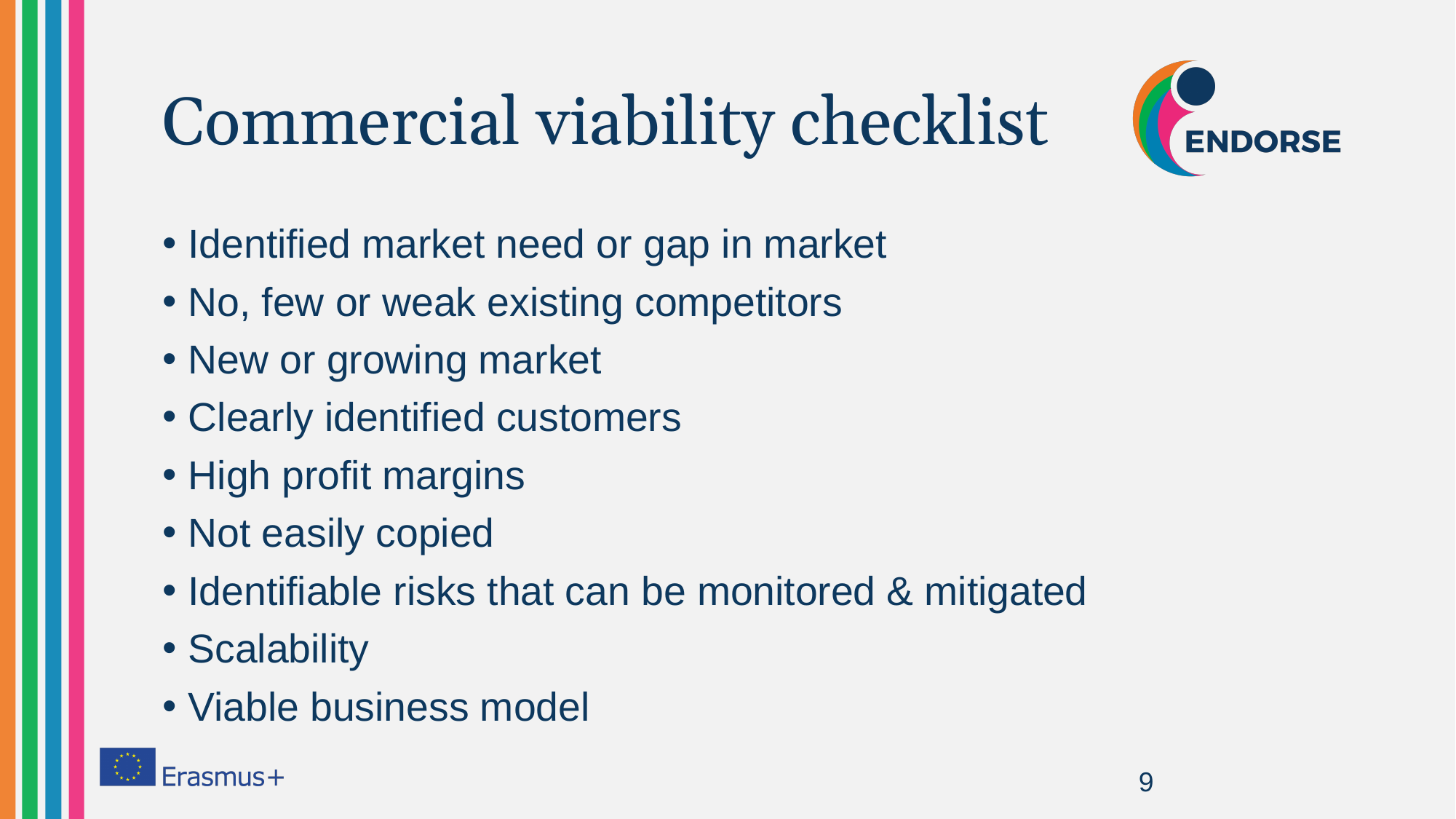

# Commercial viability checklist
Identified market need or gap in market
No, few or weak existing competitors
New or growing market
Clearly identified customers
High profit margins
Not easily copied
Identifiable risks that can be monitored & mitigated
Scalability
Viable business model

9